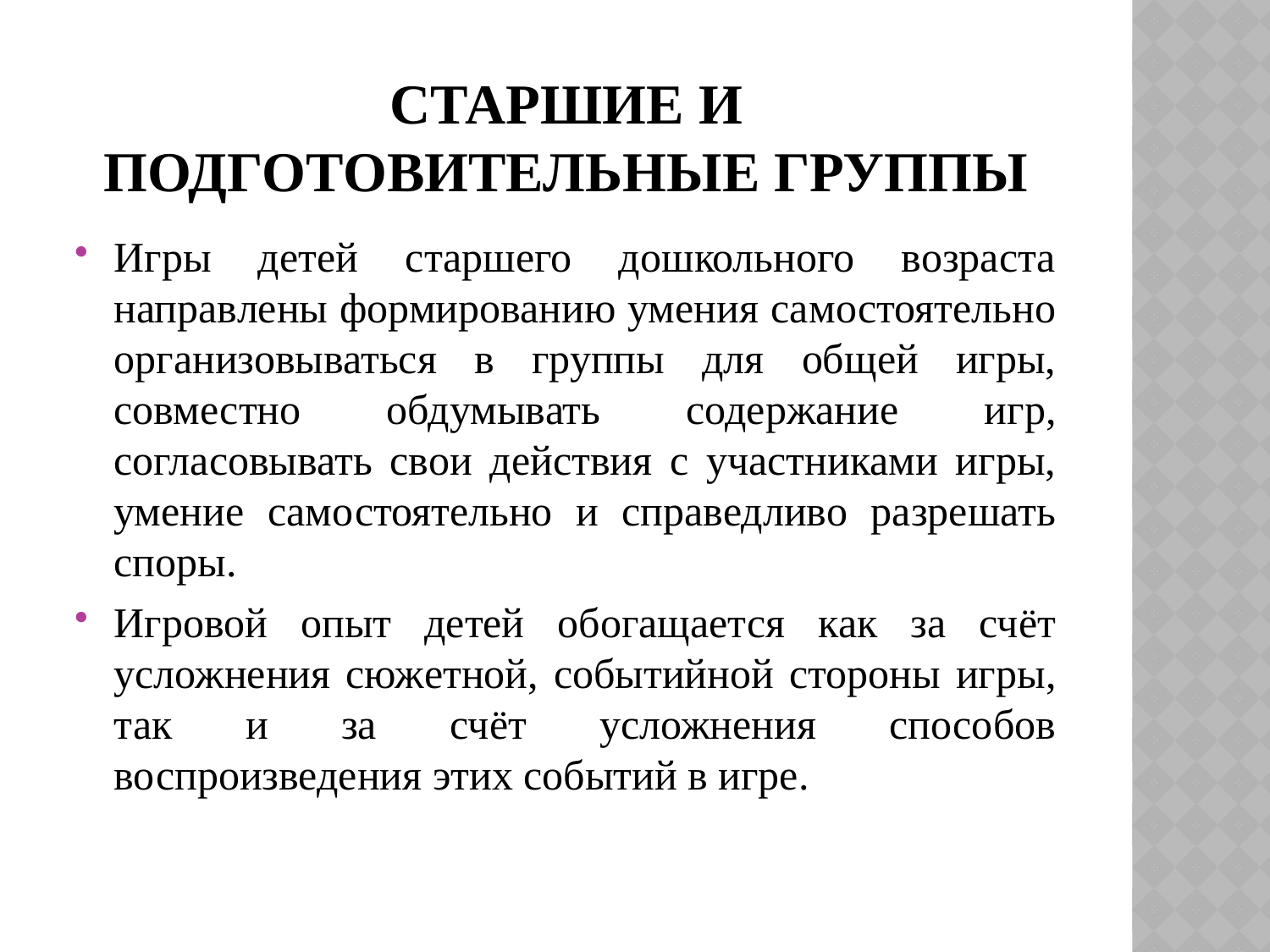

# Старшие и подготовительные группы
Игры детей старшего дошкольного возраста направлены формированию умения самостоятельно организовываться в группы для общей игры, совместно обдумывать содержание игр, согласовывать свои действия с участниками игры, умение самостоятельно и справедливо разрешать споры.
Игровой опыт детей обогащается как за счёт усложнения сюжетной, событийной стороны игры, так и за счёт усложнения способов воспроизведения этих событий в игре.